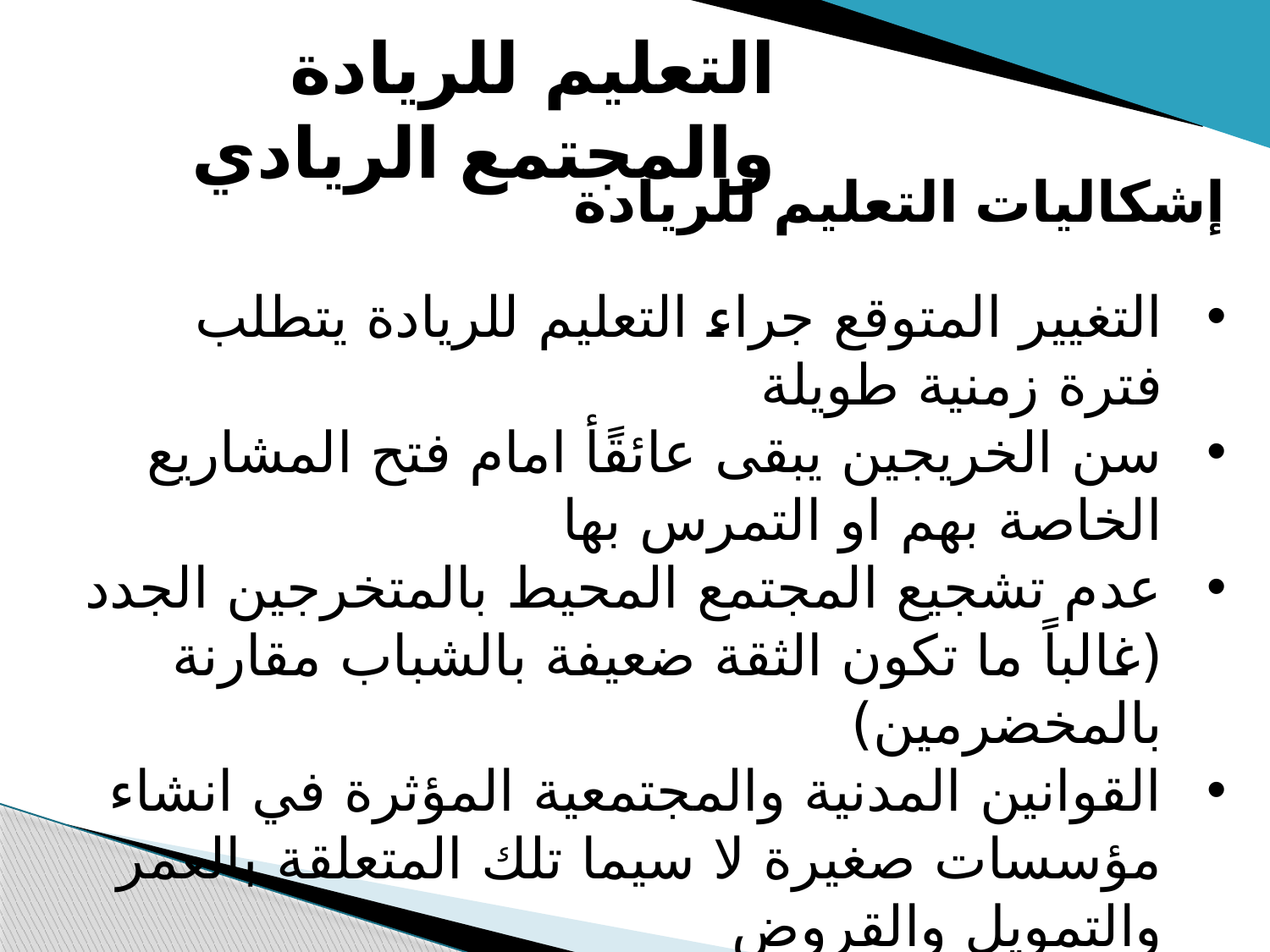

التعليم للريادة والمجتمع الريادي

إشكاليات التعليم للريادة
التغيير المتوقع جراء التعليم للريادة يتطلب فترة زمنية طويلة
سن الخريجين يبقى عائقًأ امام فتح المشاريع الخاصة بهم او التمرس بها
عدم تشجيع المجتمع المحيط بالمتخرجين الجدد (غالباً ما تكون الثقة ضعيفة بالشباب مقارنة بالمخضرمين)
القوانين المدنية والمجتمعية المؤثرة في انشاء مؤسسات صغيرة لا سيما تلك المتعلقة بالعمر والتمويل والقروض